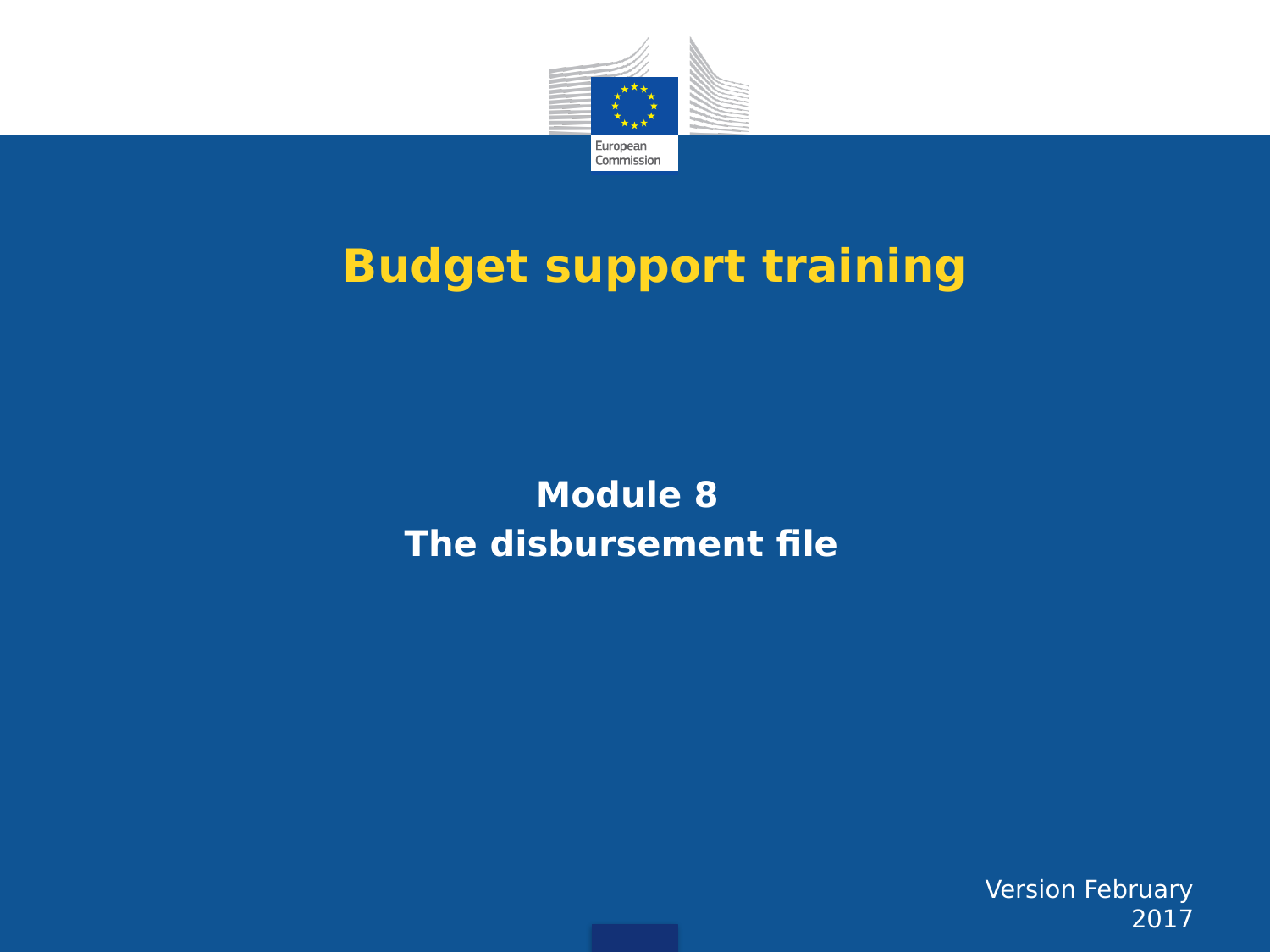

# Budget support training

Module 8
The disbursement file

Version February 2017